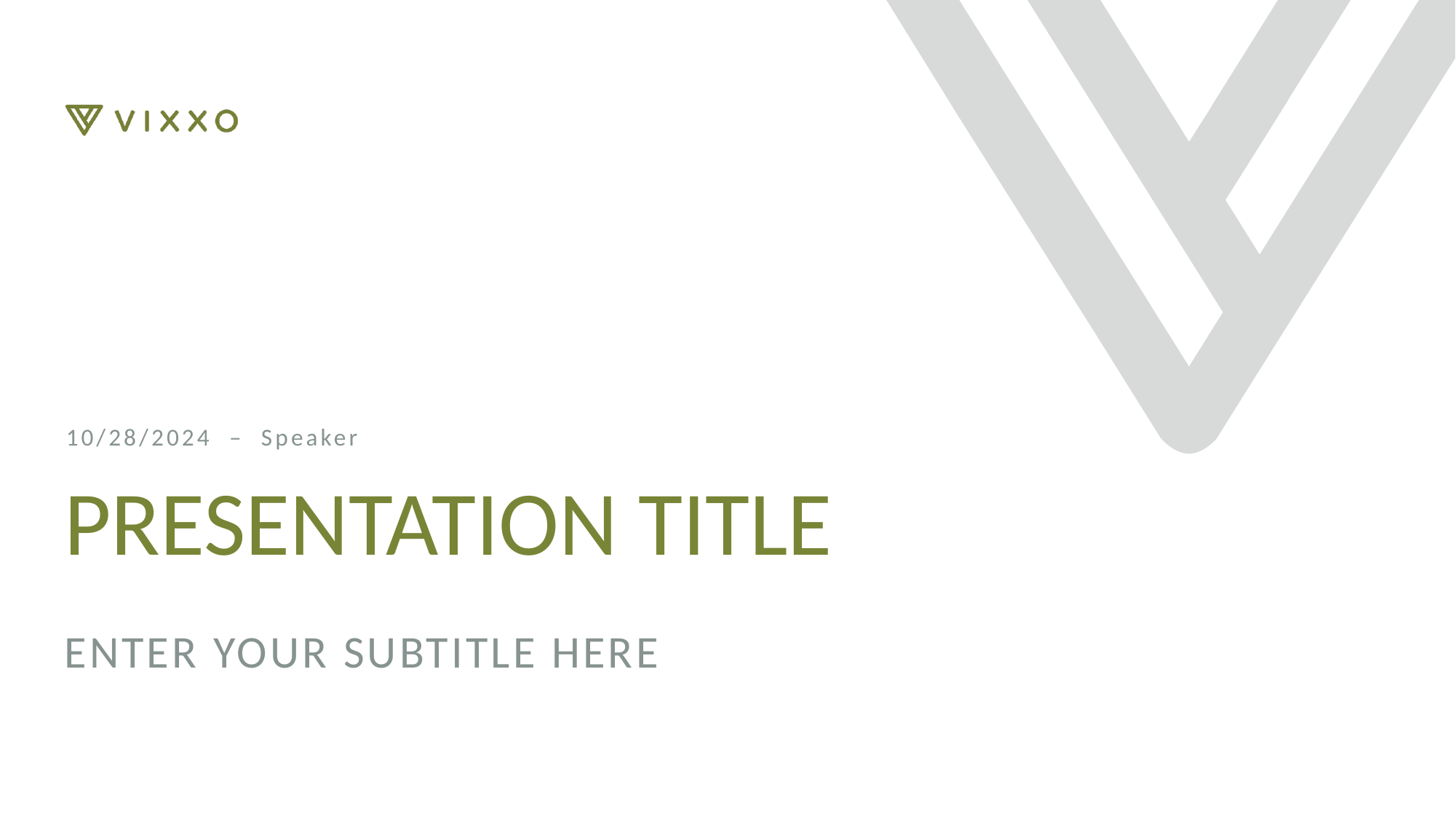

10/28/2024  –  Speaker
# presentation title

Enter your subtitle here